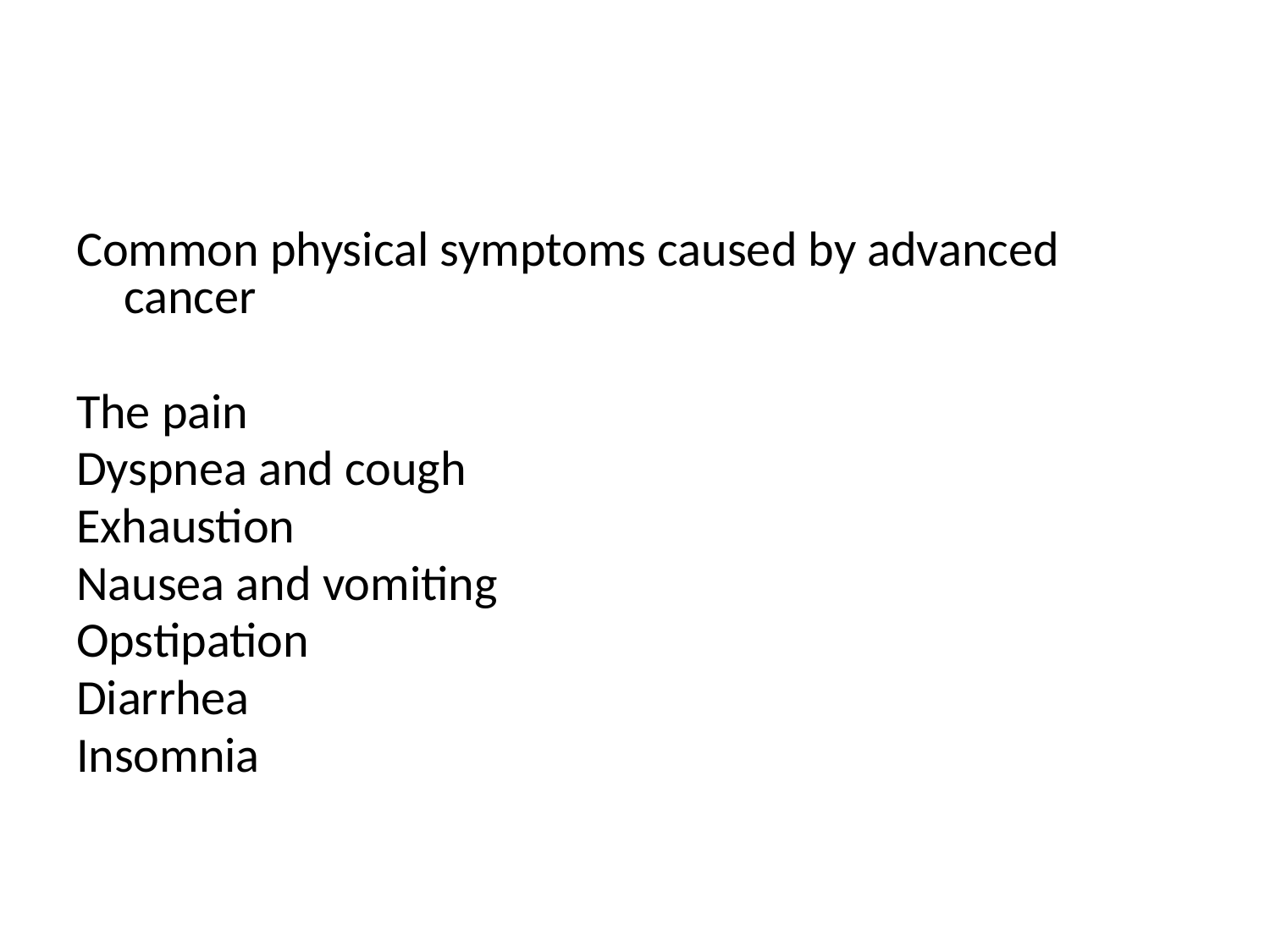

#
Common physical symptoms caused by advanced cancer

The pain
Dyspnea and cough
Exhaustion
Nausea and vomiting
Opstipation
Diarrhea
Insomnia